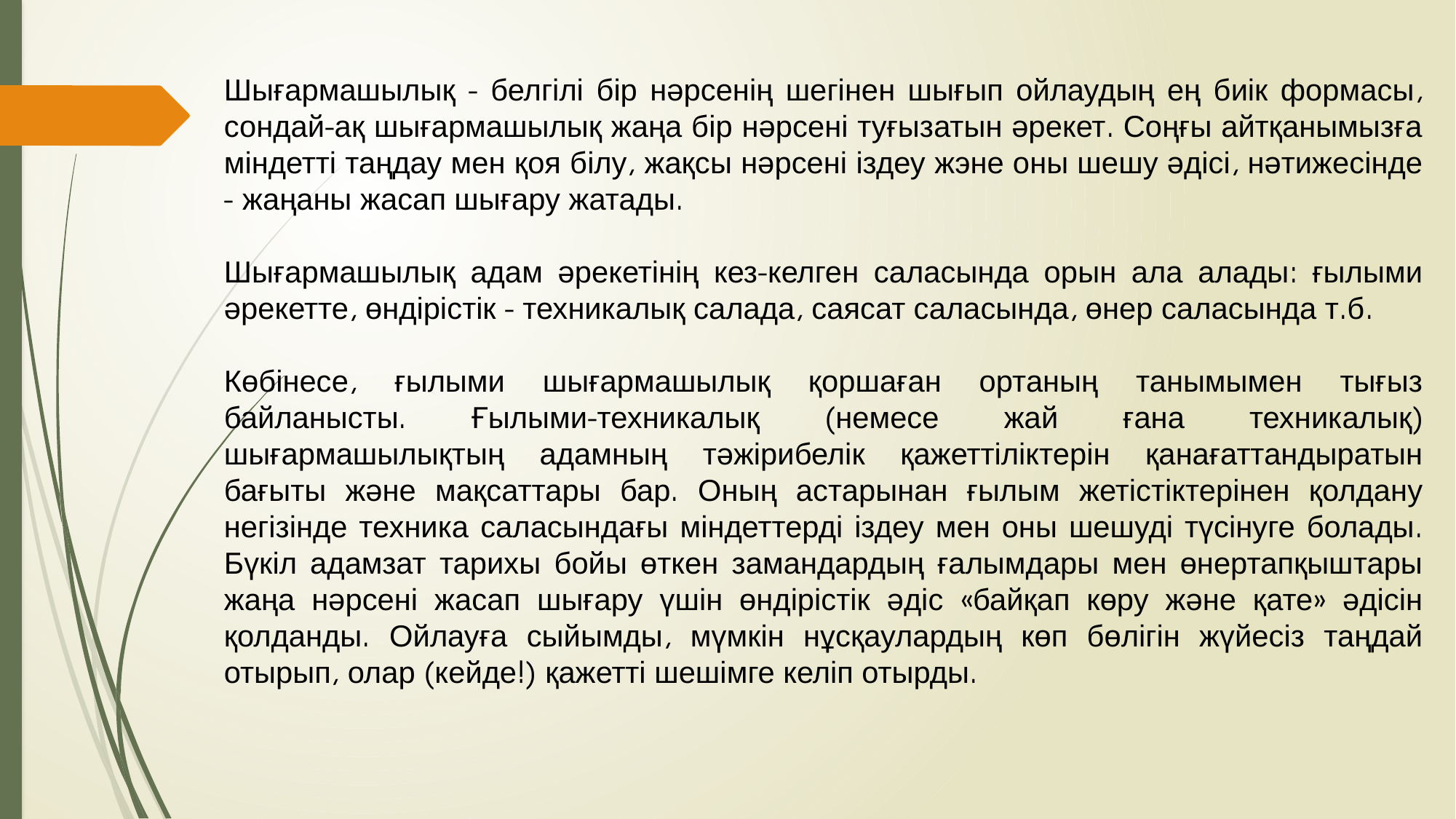

Шығармашылық - белгілі бір нәрсенің шегінен шығып ойлаудың ең биік формасы, сондай-ақ шығармашылық жаңа бір нәрсені туғызатын әрекет. Соңғы айтқанымызға міндетті таңдау мен қоя білу, жақсы нәрсені іздеу жэне оны шешу әдісі, нәтижесінде - жаңаны жасап шығару жатады.

Шығармашылық адам әрекетінің кез-келген саласында орын ала алады: ғылыми әрекетте, өндірістік - техникалық салада, саясат саласында, өнер саласында т.б.

Көбінесе, ғылыми шығармашылық қоршаған ортаның танымымен тығыз байланысты. Ғылыми-техникалық (немесе жай ғана техникалық) шығармашылықтың адамның тәжірибелік қажеттіліктерін қанағаттандыратын бағыты және мақсаттары бар. Оның астарынан ғылым жетістіктерінен қолдану негізінде техника саласындағы міндеттерді іздеу мен оны шешуді түсінуге болады. Бүкіл адамзат тарихы бойы өткен замандардың ғалымдары мен өнертапқыштары жаңа нәрсені жасап шығару үшін өндірістік әдіс «байқап көру және қате» әдісін қолданды. Ойлауға сыйымды, мүмкін нұсқаулардың көп бөлігін жүйесіз таңдай отырып, олар (кейде!) қажетті шешімге келіп отырды.